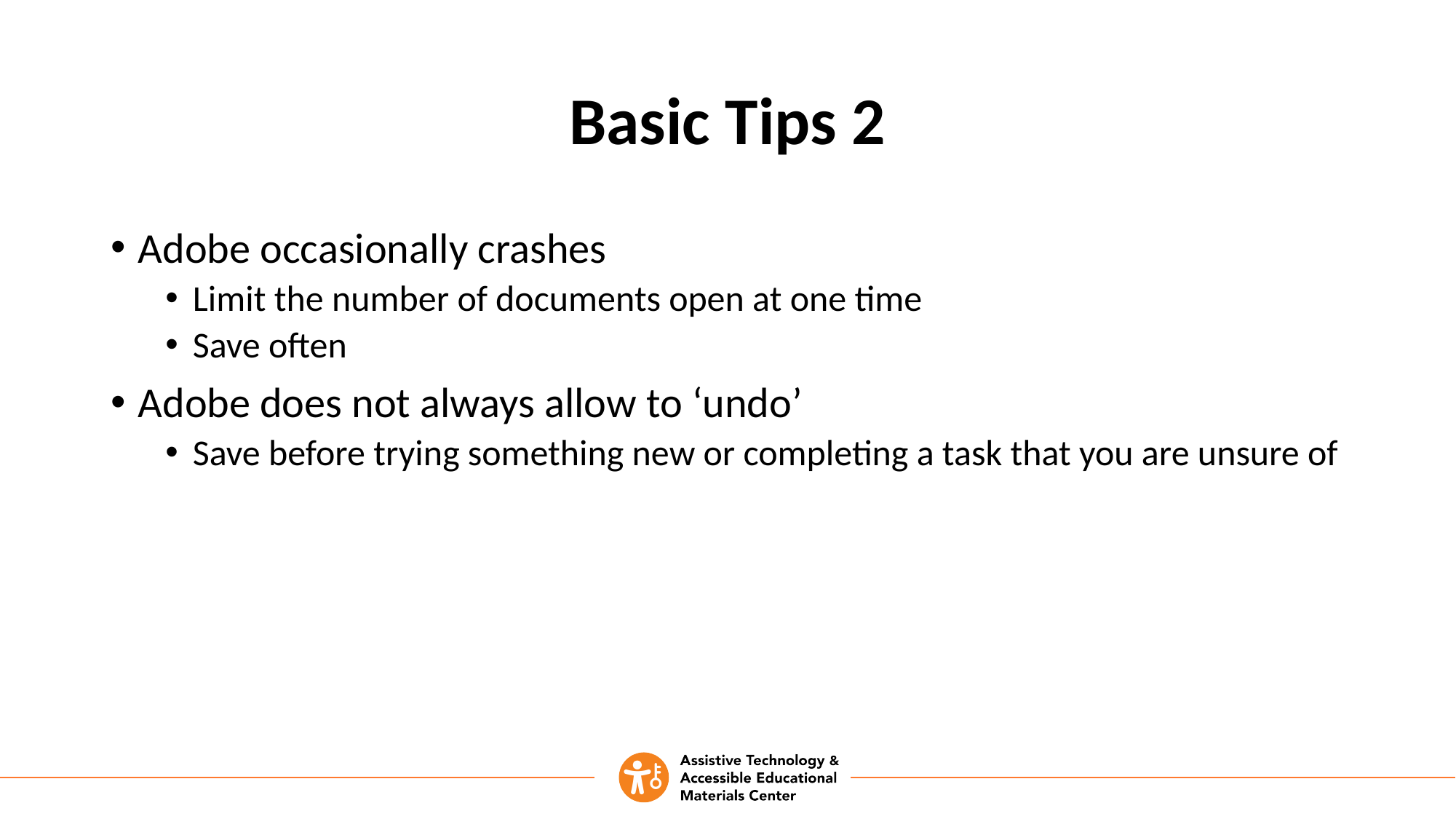

# Basic Tips 2
Adobe occasionally crashes
Limit the number of documents open at one time
Save often
Adobe does not always allow to ‘undo’
Save before trying something new or completing a task that you are unsure of